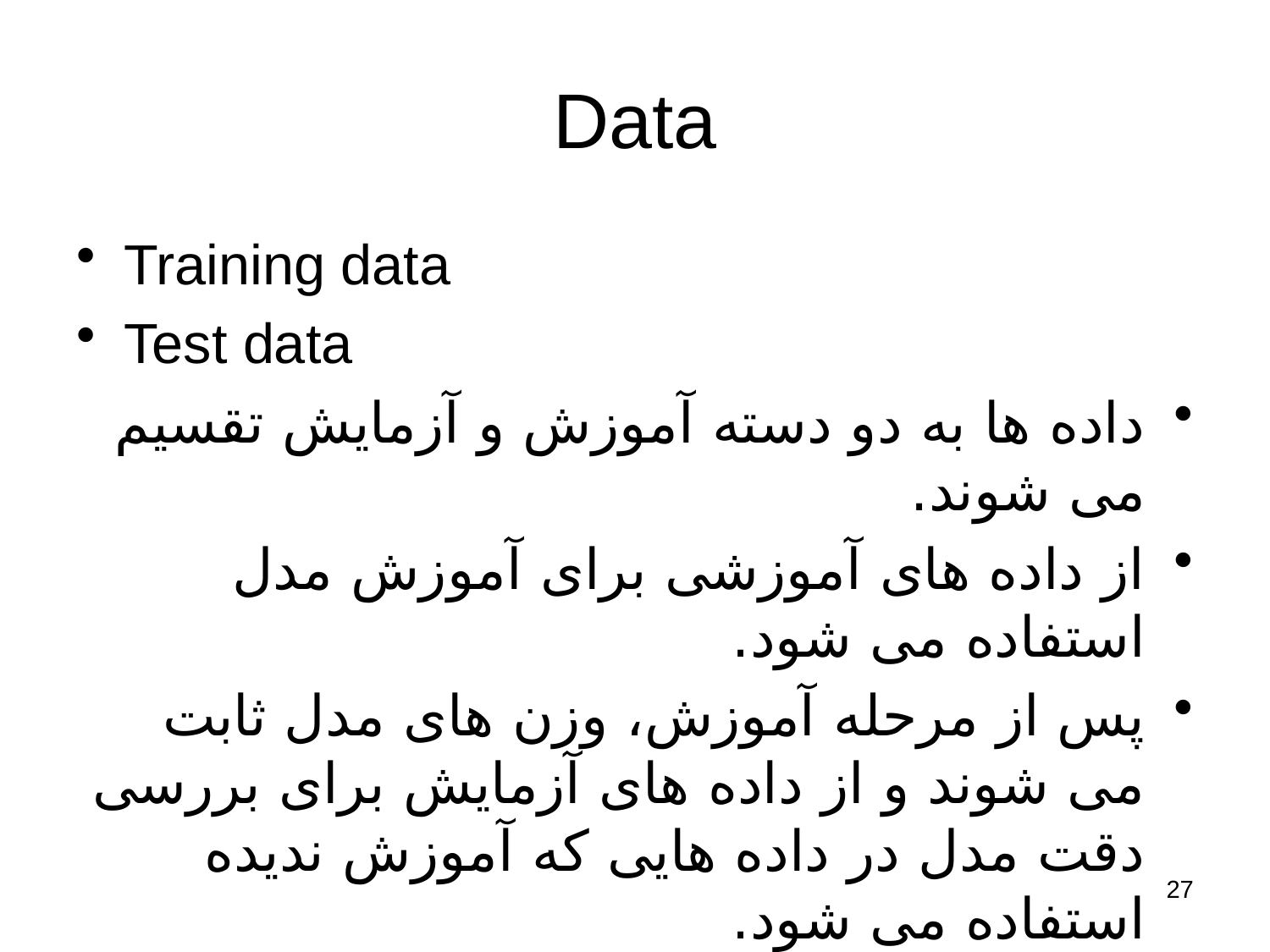

# Data
Training data
Test data
داده ها به دو دسته آموزش و آزمايش تقسيم می شوند.
از داده های آموزشی برای آموزش مدل استفاده می شود.
پس از مرحله آموزش، وزن های مدل ثابت می شوند و از داده های آزمايش برای بررسی دقت مدل در داده هايی که آموزش نديده استفاده می شود.
27